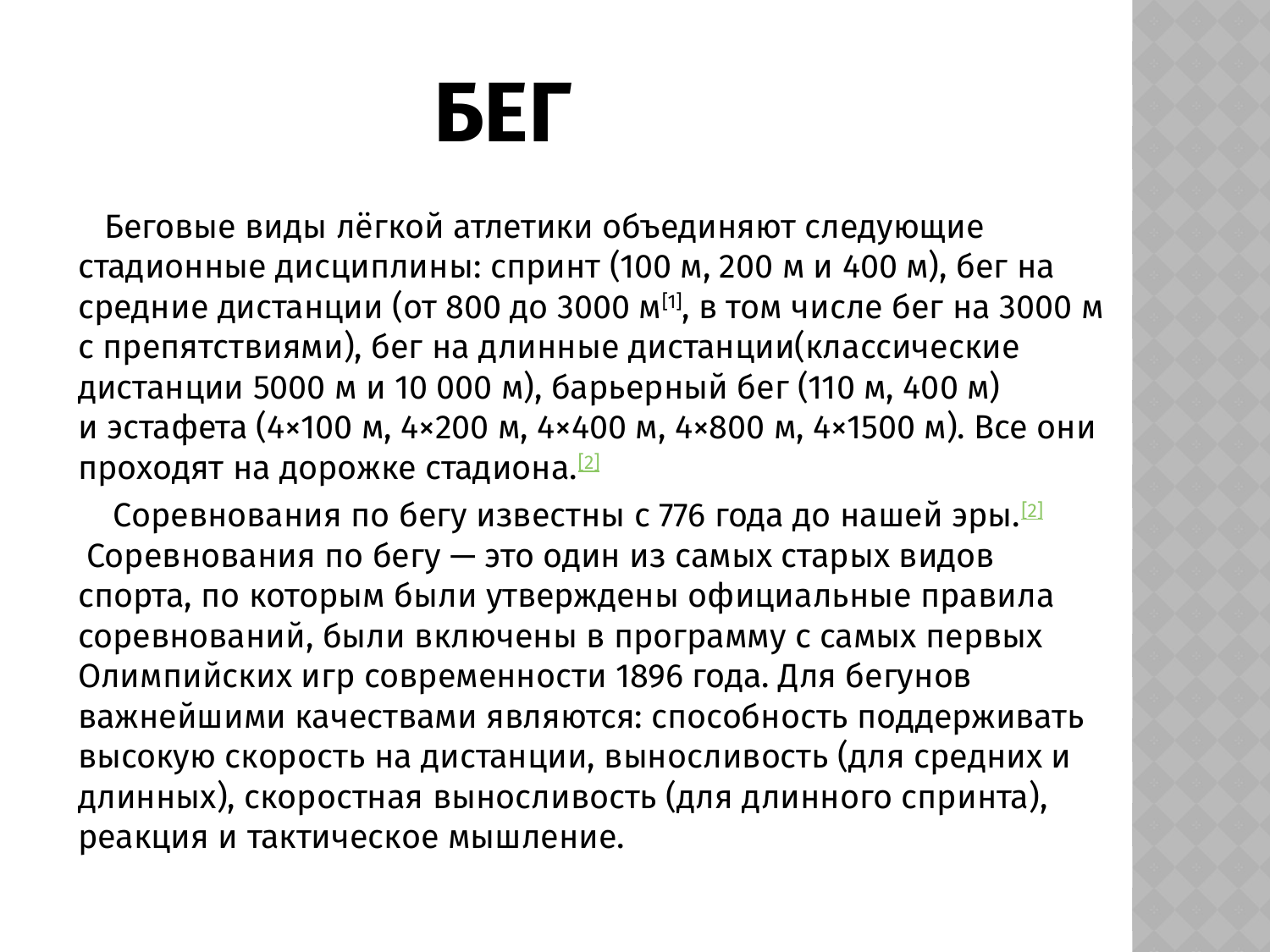

# Бег
       Беговые виды лёгкой атлетики объединяют следующие стадионные дисциплины: спринт (100 м, 200 м и 400 м), бег на средние дистанции (от 800 до 3000 м[1], в том числе бег на 3000 м с препятствиями), бег на длинные дистанции(классические дистанции 5000 м и 10 000 м), барьерный бег (110 м, 400 м) и эстафета (4×100 м, 4×200 м, 4×400 м, 4×800 м, 4×1500 м). Все они проходят на дорожке стадиона.[2]
        Соревнования по бегу известны с 776 года до нашей эры.[2] Соревнования по бегу — это один из самых старых видов спорта, по которым были утверждены официальные правила соревнований, были включены в программу с самых первых Олимпийских игр современности 1896 года. Для бегунов важнейшими качествами являются: способность поддерживать высокую скорость на дистанции, выносливость (для средних и длинных), скоростная выносливость (для длинного спринта), реакция и тактическое мышление.